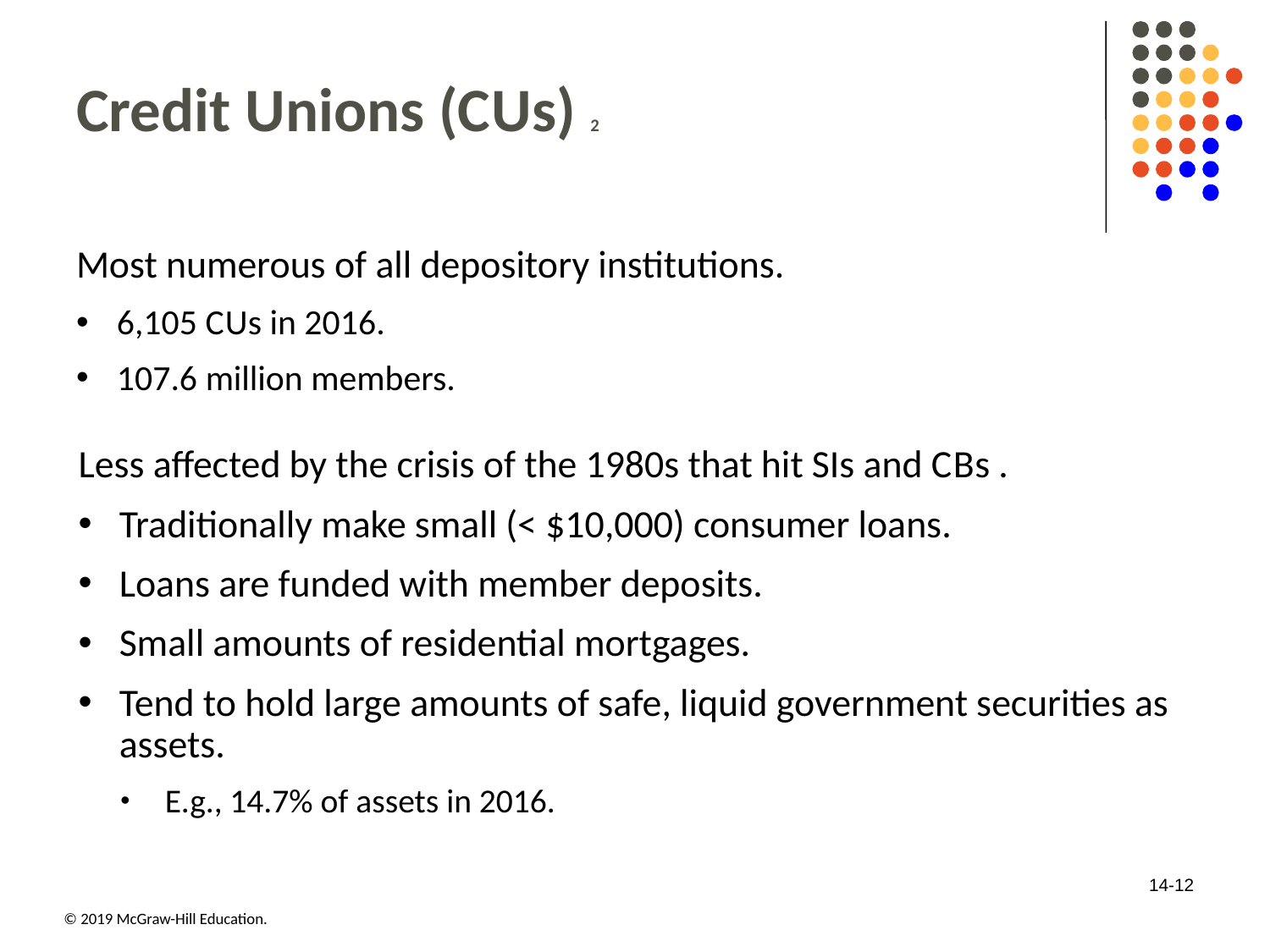

# Credit Unions (C U s) 2
Most numerous of all depository institutions.
6,105 C U s in 2016.
107.6 million members.
Less affected by the crisis of the 1980s that hit SIs and C B s .
Traditionally make small (< $10,000) consumer loans.
Loans are funded with member deposits.
Small amounts of residential mortgages.
Tend to hold large amounts of safe, liquid government securities as assets.
E.g., 14.7% of assets in 2016.
14-12